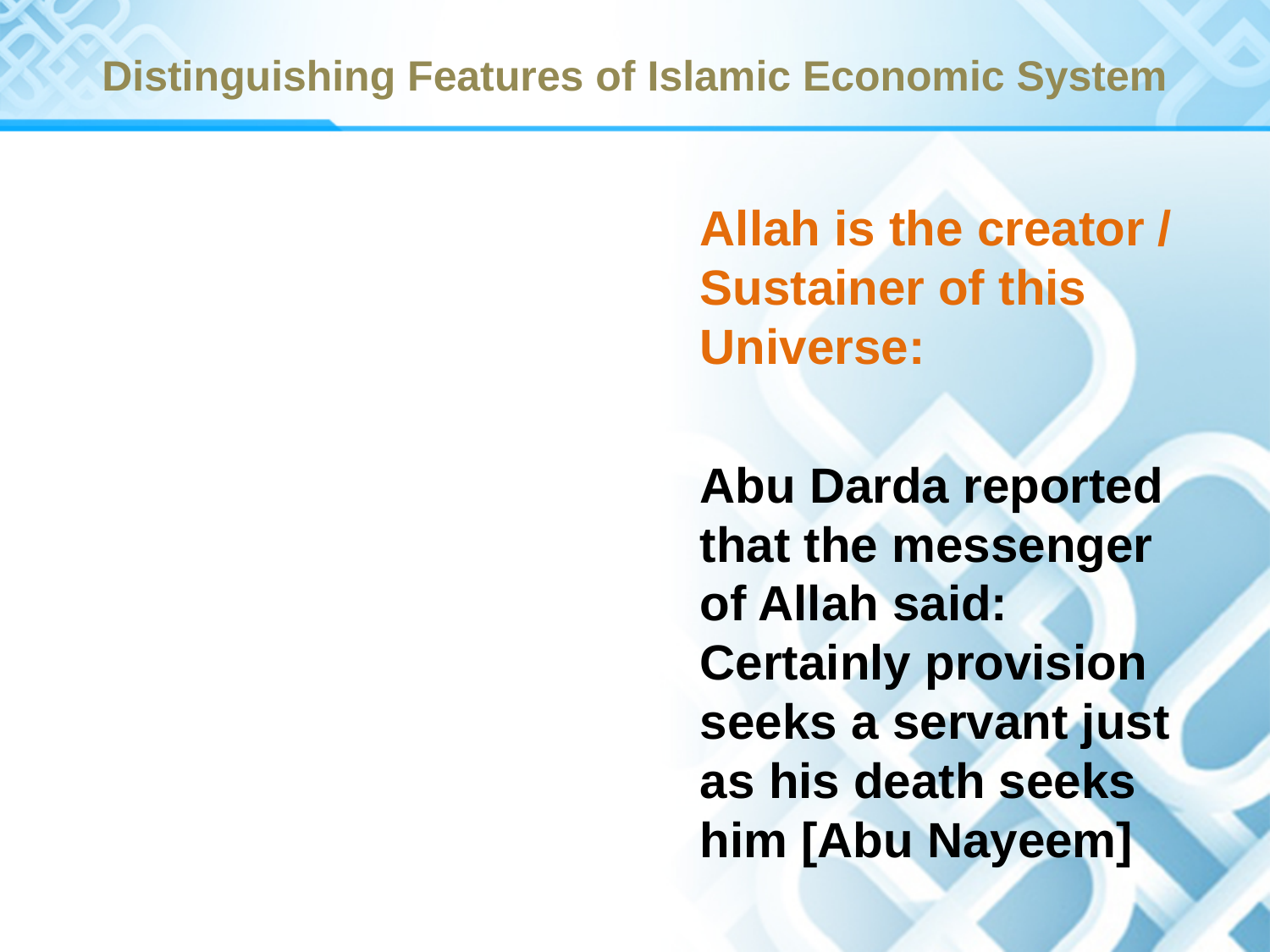

Distinguishing Features of Islamic Economic System

Allah is the creator / Sustainer of this Universe:

Abu Darda reported that the messenger of Allah said: Certainly provision seeks a servant just as his death seeks him [Abu Nayeem]